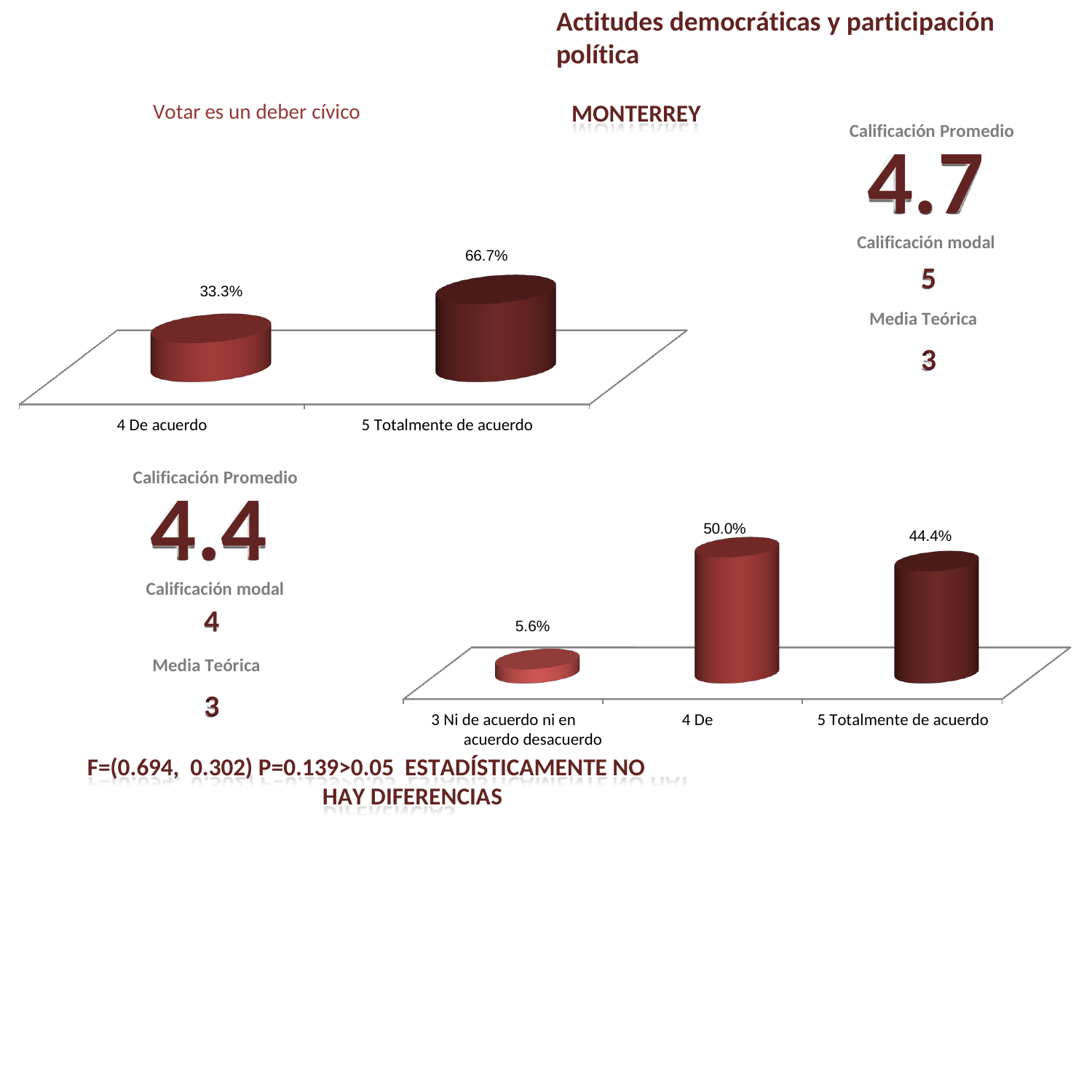

Actitudes democráticas y participación política
MONTERREY
Votar es un deber cívico

Calificación Promedio
4.7
Calificación modal
5

Media Teórica

3

66.7%

33.3%

4 De acuerdo
5 Totalmente de acuerdo

Calificación Promedio
4.4
Calificación modal

50.0%
44.4%

4

Media Teórica
5.6%

3

3 Ni de acuerdo ni en	4 De acuerdo desacuerdo
5 Totalmente de acuerdo
F=(0.694,  0.302) P=0.139>0.05  ESTADÍSTICAMENTE NO HAY DIFERENCIAS